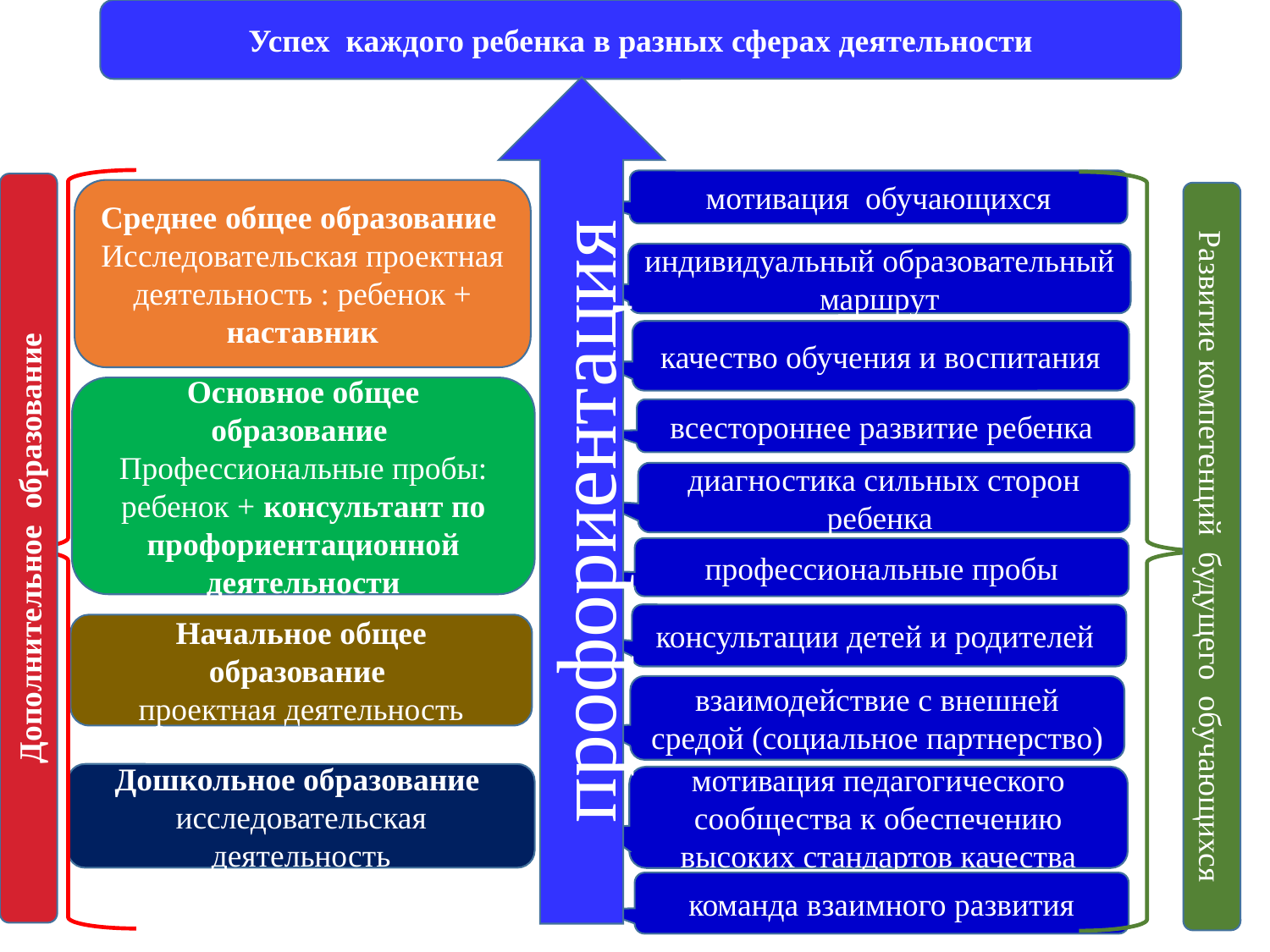

Успех  каждого ребенка в разных сферах деятельности
профориентация

мотивация  обучающихся

Дополнительное  образование
Среднее общее образование
Исследовательская проектная деятельность : ребенок + наставник
Развитие компетенций  будущего  обучающихся
индивидуальный образовательный маршрут
качество обучения и воспитания
Основное общее образование
Профессиональные пробы: ребенок + консультант по профориентационной деятельности
всестороннее развитие ребенка
диагностика сильных сторон ребенка
профессиональные пробы
консультации детей и родителей
Начальное общее образование
проектная деятельность
взаимодействие с внешней средой (социальное партнерство)
Дошкольное образование
исследовательская деятельность
мотивация педагогического сообщества к обеспечению высоких стандартов качества
команда взаимного развития